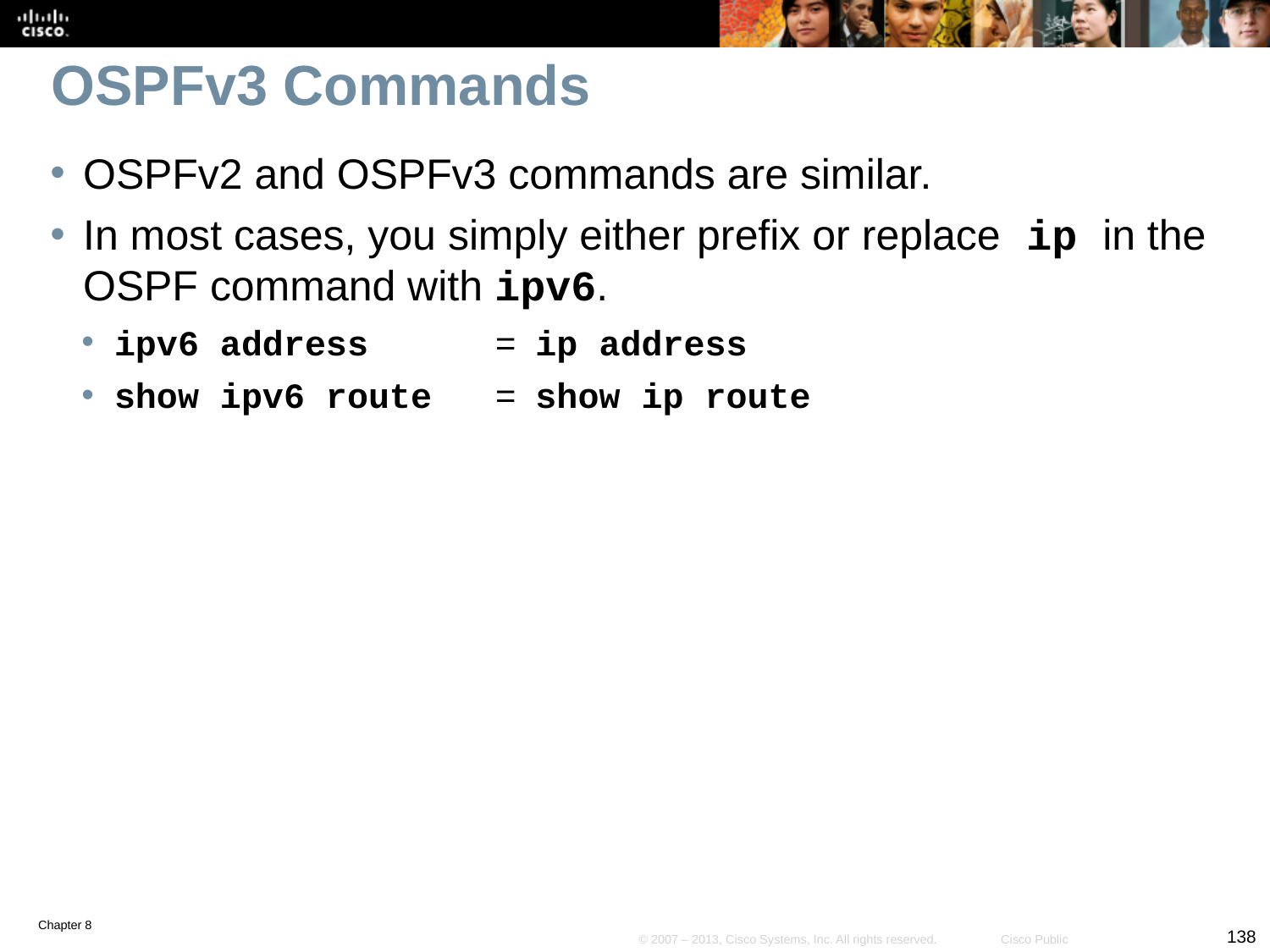

# OSPFv3 Commands
OSPFv2 and OSPFv3 commands are similar.
In most cases, you simply either prefix or replace ip in the OSPF command with ipv6.
ipv6 address  	=  ip address
show ipv6 route	=  show ip route